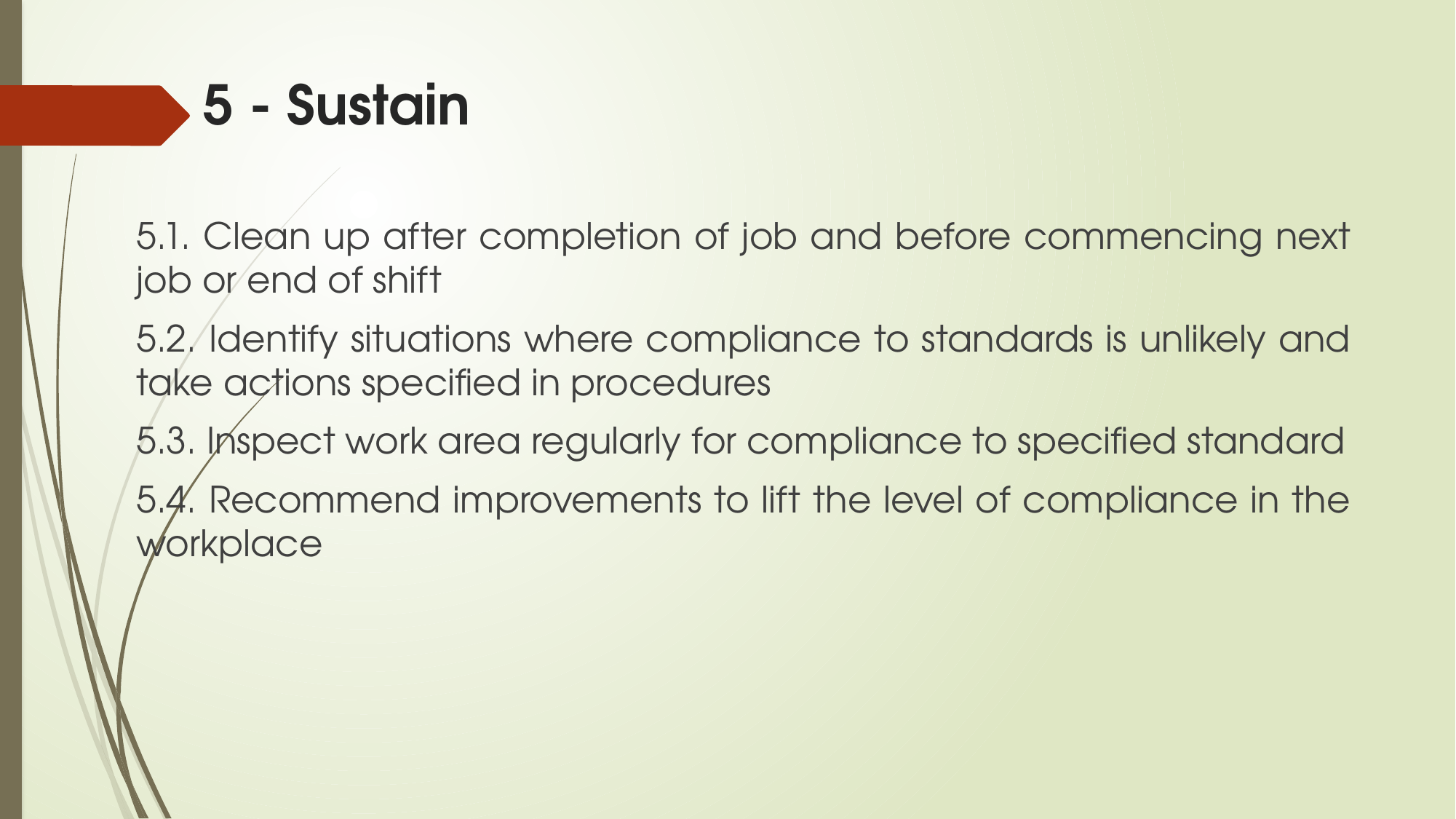

# 5 - Sustain
5.1. Clean up after completion of job and before commencing next job or end of shift
5.2. Identify situations where compliance to standards is unlikely and take actions specified in procedures
5.3. Inspect work area regularly for compliance to specified standard
5.4. Recommend improvements to lift the level of compliance in the workplace